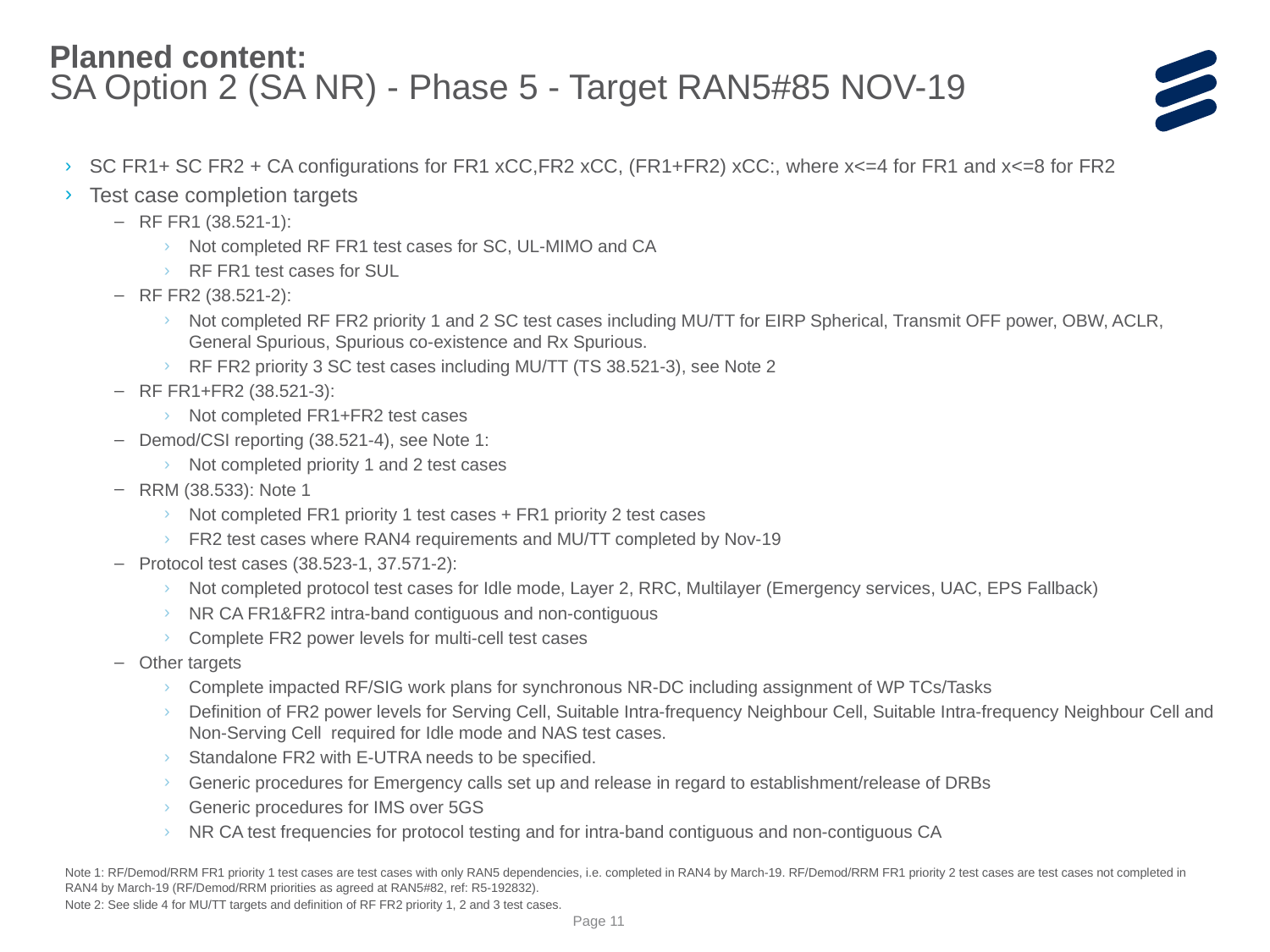

Planned content:
SA Option 2 (SA NR) - Phase 5 - Target RAN5#85 NOV-19
SC FR1+ SC FR2 + CA configurations for FR1 xCC,FR2 xCC, (FR1+FR2) xCC:, where x<=4 for FR1 and x<=8 for FR2
Test case completion targets
RF FR1 (38.521-1):
Not completed RF FR1 test cases for SC, UL-MIMO and CA
RF FR1 test cases for SUL
RF FR2 (38.521-2):
Not completed RF FR2 priority 1 and 2 SC test cases including MU/TT for EIRP Spherical, Transmit OFF power, OBW, ACLR, General Spurious, Spurious co-existence and Rx Spurious.
RF FR2 priority 3 SC test cases including MU/TT (TS 38.521-3), see Note 2
RF FR1+FR2 (38.521-3):
Not completed FR1+FR2 test cases
Demod/CSI reporting (38.521-4), see Note 1:
Not completed priority 1 and 2 test cases
RRM (38.533): Note 1
Not completed FR1 priority 1 test cases + FR1 priority 2 test cases
FR2 test cases where RAN4 requirements and MU/TT completed by Nov-19
Protocol test cases (38.523-1, 37.571-2):
Not completed protocol test cases for Idle mode, Layer 2, RRC, Multilayer (Emergency services, UAC, EPS Fallback)
NR CA FR1&FR2 intra-band contiguous and non-contiguous
Complete FR2 power levels for multi-cell test cases
Other targets
Complete impacted RF/SIG work plans for synchronous NR-DC including assignment of WP TCs/Tasks
Definition of FR2 power levels for Serving Cell, Suitable Intra-frequency Neighbour Cell, Suitable Intra-frequency Neighbour Cell and Non-Serving Cell  required for Idle mode and NAS test cases.
Standalone FR2 with E-UTRA needs to be specified.
Generic procedures for Emergency calls set up and release in regard to establishment/release of DRBs
Generic procedures for IMS over 5GS
NR CA test frequencies for protocol testing and for intra-band contiguous and non-contiguous CA
Note 1: RF/Demod/RRM FR1 priority 1 test cases are test cases with only RAN5 dependencies, i.e. completed in RAN4 by March-19. RF/Demod/RRM FR1 priority 2 test cases are test cases not completed in RAN4 by March-19 (RF/Demod/RRM priorities as agreed at RAN5#82, ref: R5-192832).
Note 2: See slide 4 for MU/TT targets and definition of RF FR2 priority 1, 2 and 3 test cases.